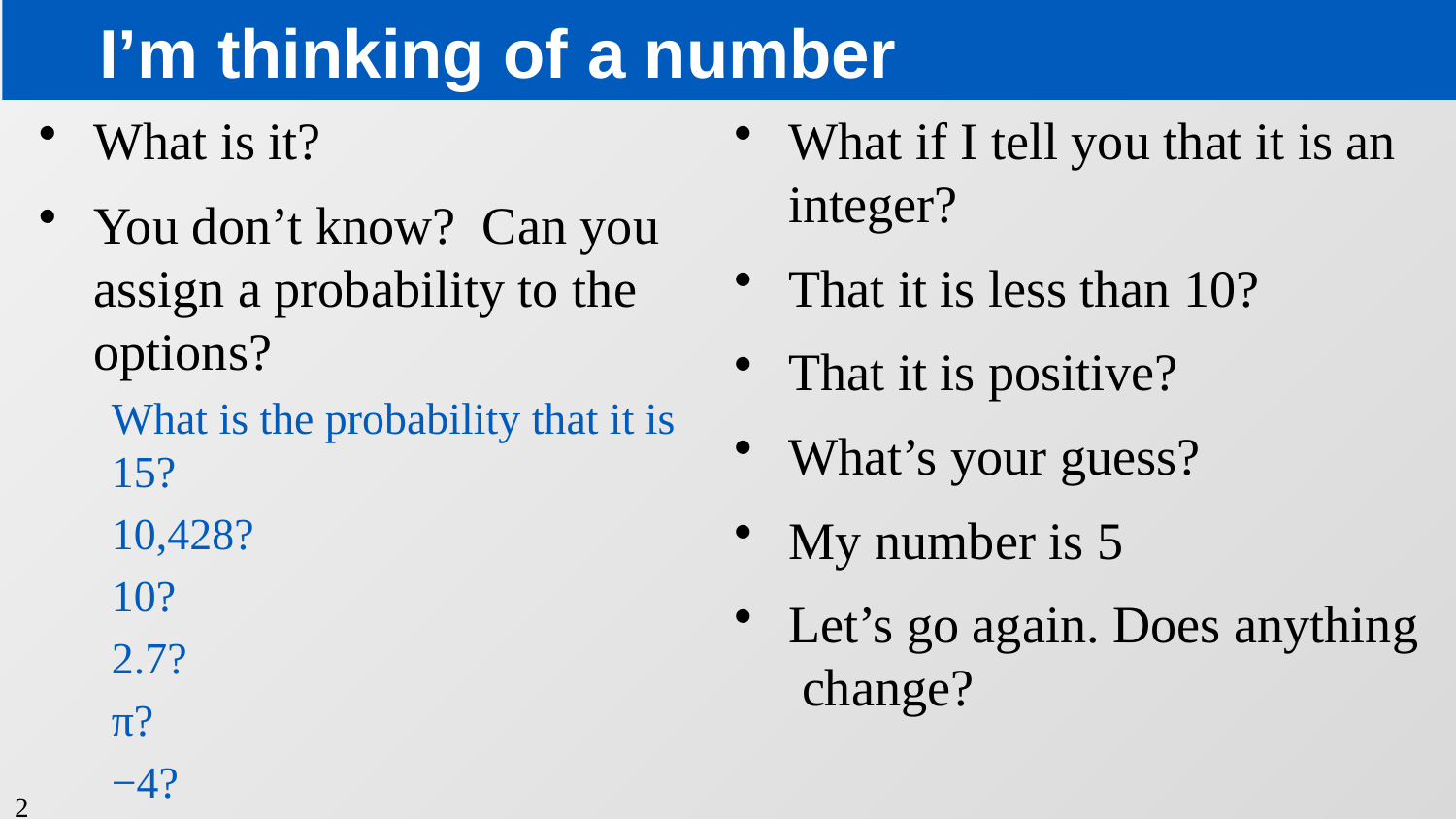

# I’m thinking of a number
What is it?
You don’t know?  Can you assign a probability to the options?
What is the probability that it is 15?
10,428?
10?
2.7?
π?
−4?
What if I tell you that it is an integer?
That it is less than 10?
That it is positive?
What’s your guess?
My number is 5
Let’s go again. Does anything  change?
2